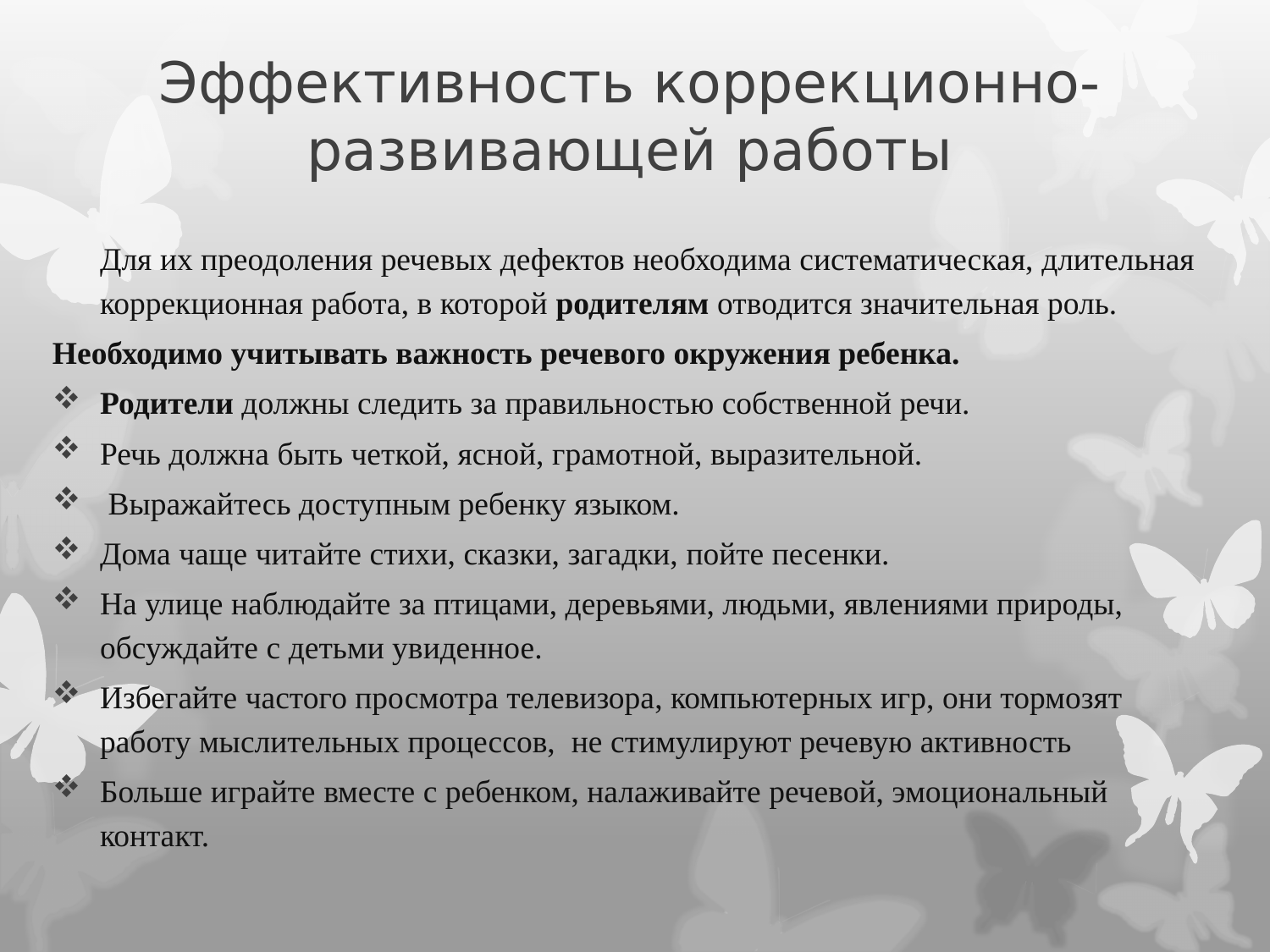

# Эффективность коррекционно-развивающей работы
Для их преодоления речевых дефектов необходима систематическая, длительная коррекционная работа, в которой родителям отводится значительная роль.
Необходимо учитывать важность речевого окружения ребенка.
Родители должны следить за правильностью собственной речи.
Речь должна быть четкой, ясной, грамотной, выразительной.
 Выражайтесь доступным ребенку языком.
Дома чаще читайте стихи, сказки, загадки, пойте песенки.
На улице наблюдайте за птицами, деревьями, людьми, явлениями природы, обсуждайте с детьми увиденное.
Избегайте частого просмотра телевизора, компьютерных игр, они тормозят работу мыслительных процессов,  не стимулируют речевую активность
Больше играйте вместе с ребенком, налаживайте речевой, эмоциональный контакт.